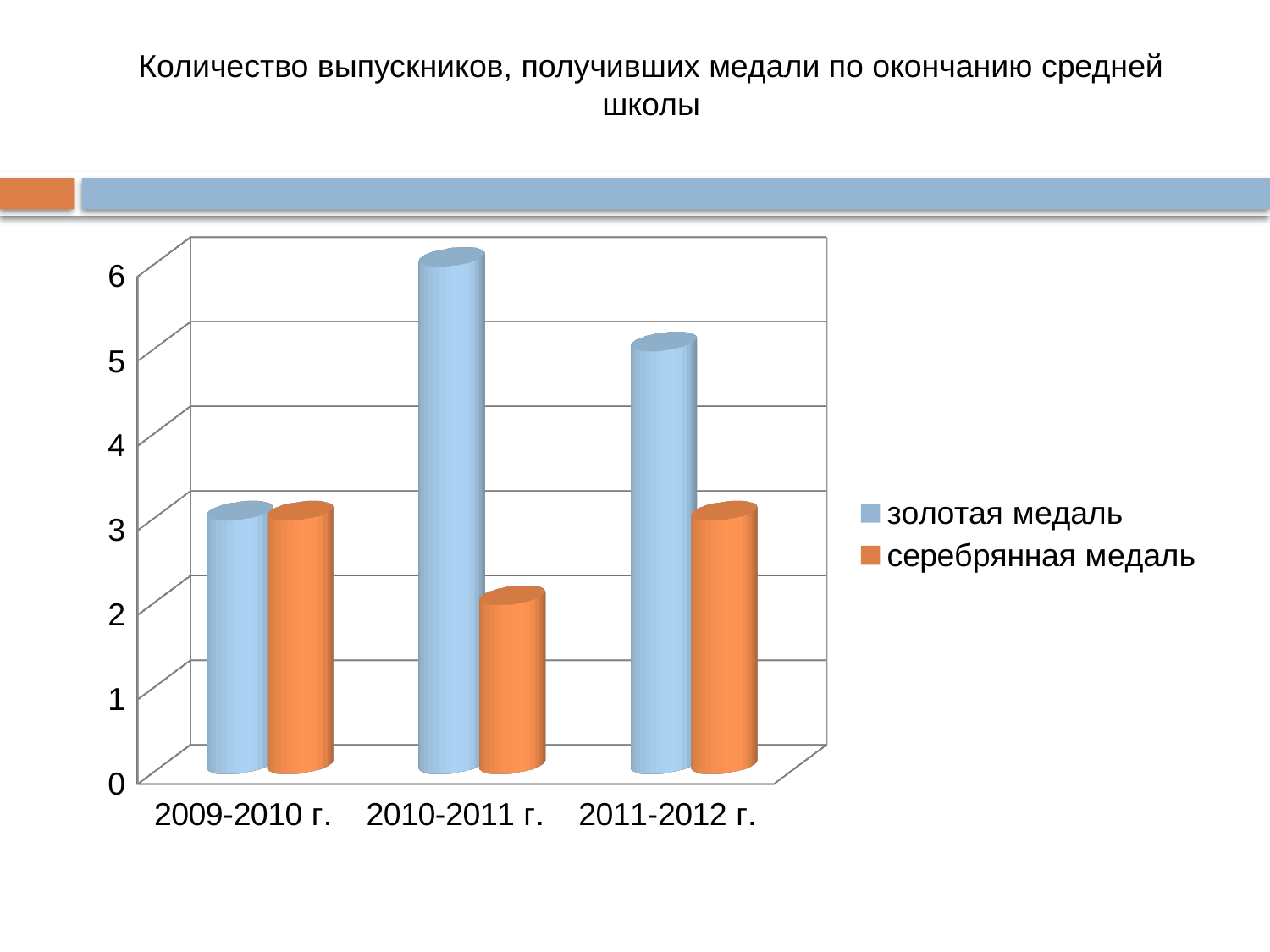

# Количество выпускников, получивших медали по окончанию средней школы

[unsupported chart]